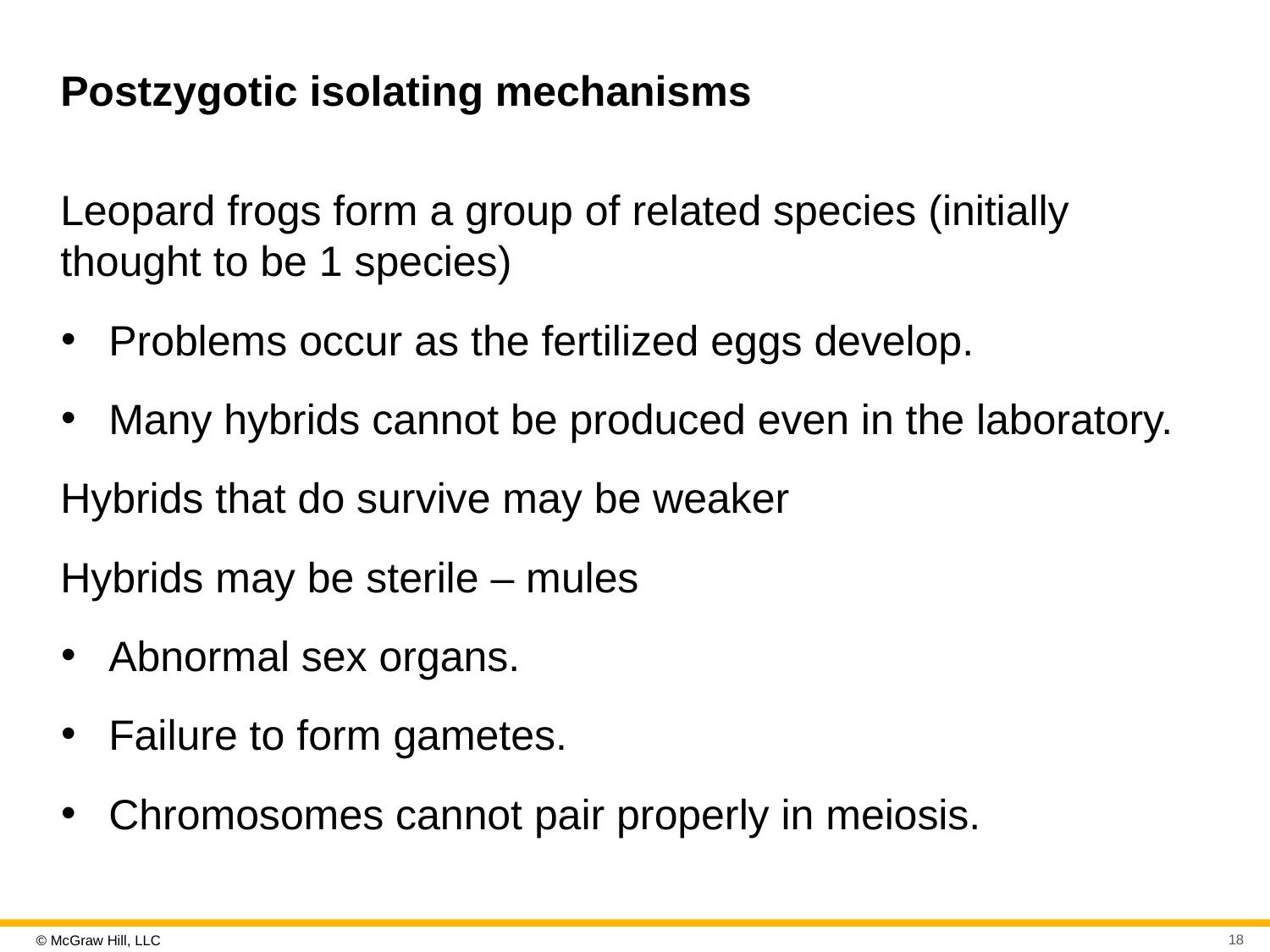

# Postzygotic isolating mechanisms
Leopard frogs form a group of related species (initially thought to be 1 species)
Problems occur as the fertilized eggs develop.
Many hybrids cannot be produced even in the laboratory.
Hybrids that do survive may be weaker
Hybrids may be sterile – mules
Abnormal sex organs.
Failure to form gametes.
Chromosomes cannot pair properly in meiosis.
18